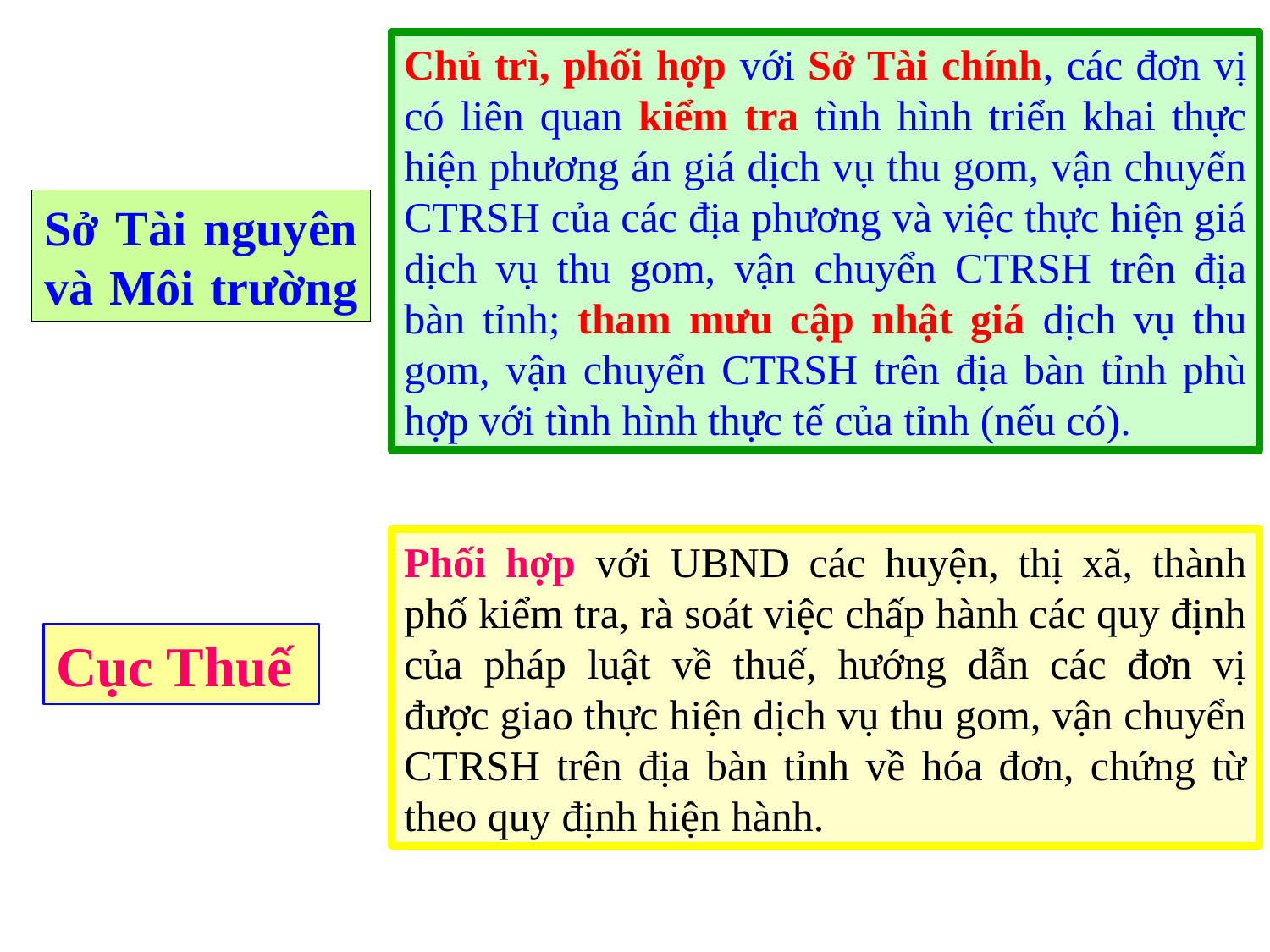

Chủ trì, phối hợp với Sở Tài chính, các đơn vị có liên quan kiểm tra tình hình triển khai thực hiện phương án giá dịch vụ thu gom, vận chuyển CTRSH của các địa phương và việc thực hiện giá dịch vụ thu gom, vận chuyển CTRSH trên địa bàn tỉnh; tham mưu cập nhật giá dịch vụ thu gom, vận chuyển CTRSH trên địa bàn tỉnh phù hợp với tình hình thực tế của tỉnh (nếu có).
Sở Tài nguyên và Môi trường
Phối hợp với UBND các huyện, thị xã, thành phố kiểm tra, rà soát việc chấp hành các quy định của pháp luật về thuế, hướng dẫn các đơn vị được giao thực hiện dịch vụ thu gom, vận chuyển CTRSH trên địa bàn tỉnh về hóa đơn, chứng từ theo quy định hiện hành.
Cục Thuế